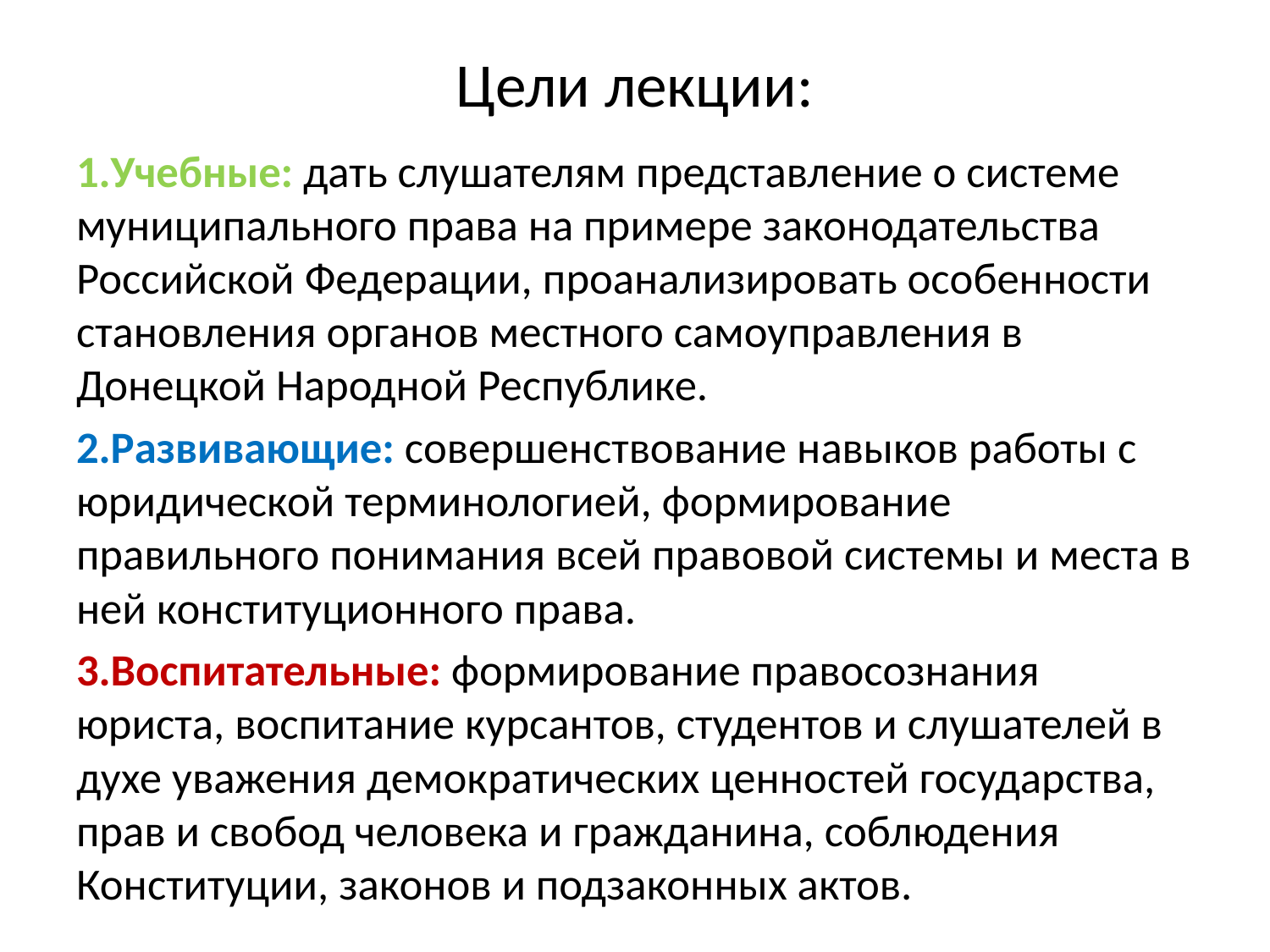

# Цели лекции:
1.Учебные: дать слушателям представление о системе муниципального права на примере законодательства Российской Федерации, проанализировать особенности становления органов местного самоуправления в Донецкой Народной Республике.
2.Развивающие: совершенствование навыков работы с юридической терминологией, формирование правильного понимания всей правовой системы и места в ней конституционного права.
3.Воспитательные: формирование правосознания юриста, воспитание курсантов, студентов и слушателей в духе уважения демократических ценностей государства, прав и свобод человека и гражданина, соблюдения Конституции, законов и подзаконных актов.